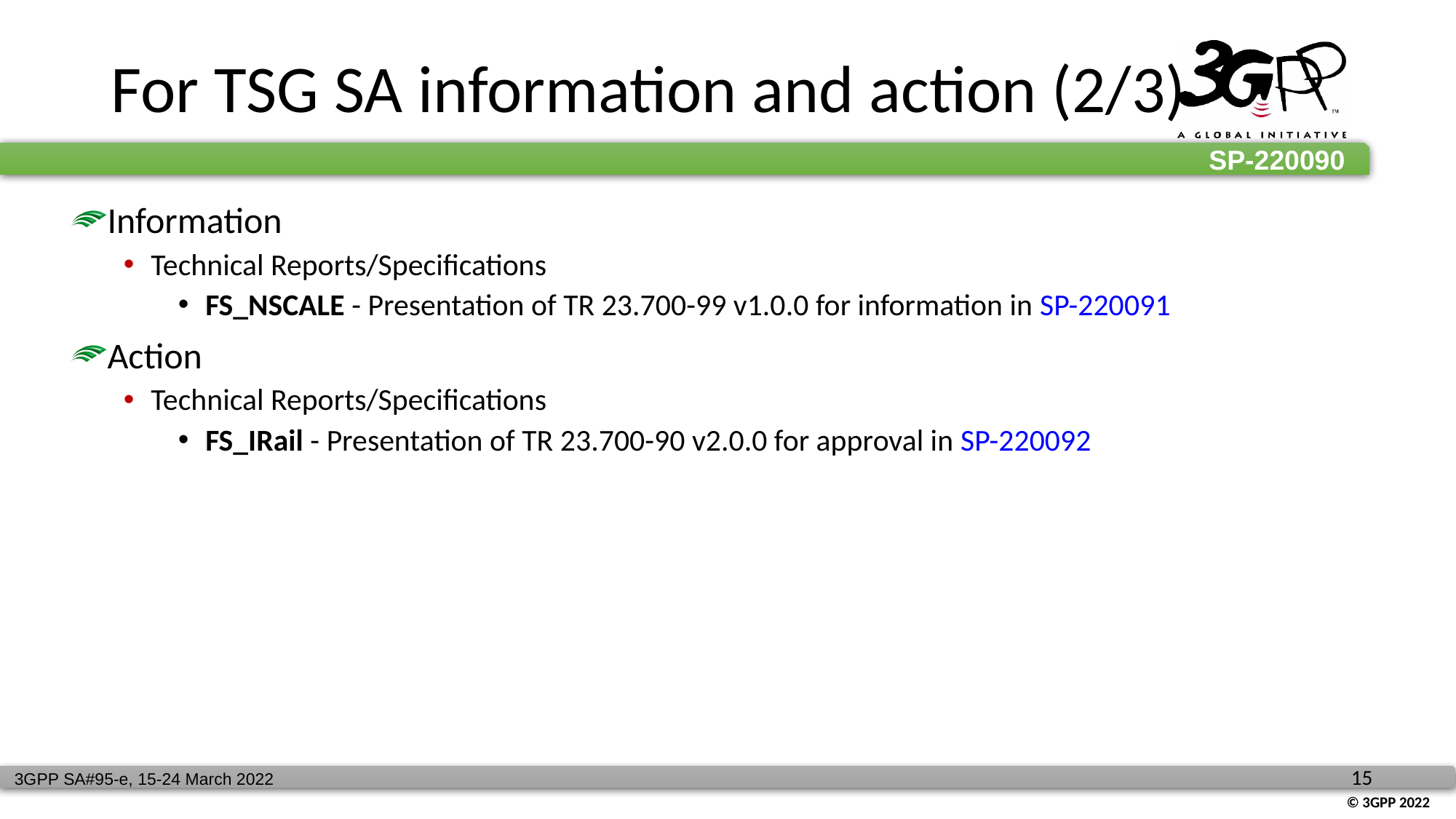

# For TSG SA information and action (2/3)
Information
Technical Reports/Specifications
FS_NSCALE - Presentation of TR 23.700-99 v1.0.0 for information in SP-220091
Action
Technical Reports/Specifications
FS_IRail - Presentation of TR 23.700-90 v2.0.0 for approval in SP-220092